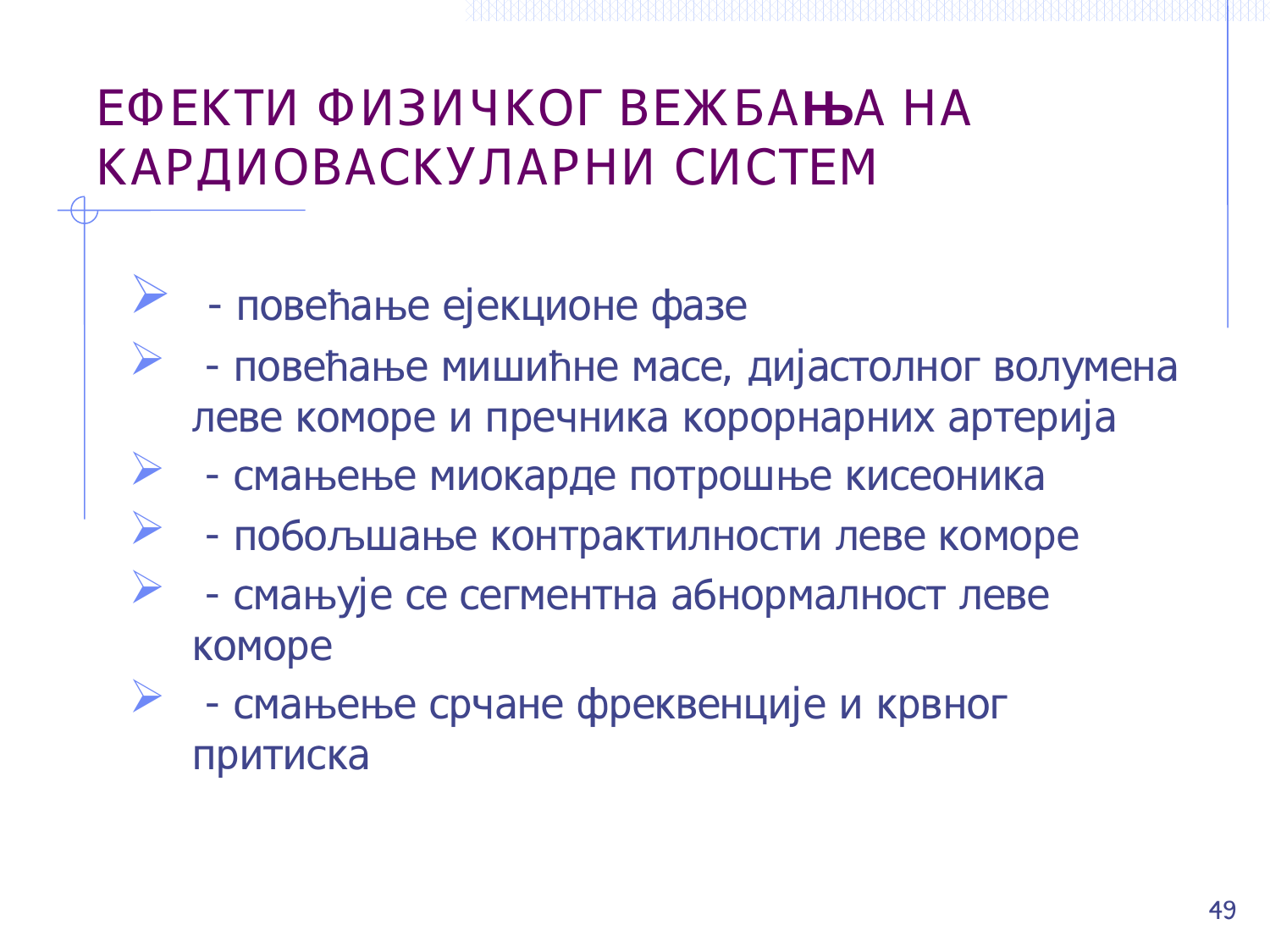

# ЕФЕКТИ ФИЗИЧКОГ ВЕЖБАЊА НА          КАРДИОВАСКУЛАРНИ СИСТЕМ
 - повећање ејекционе фазе
 - повећање мишићне масе, дијастолног волумена леве коморе и пречника корорнарних артерија
 - смањење миокарде потрошње кисеоника
 - побољшање контрактилности леве коморе
 - смањује се сегментна абнормалност леве коморе
 - смањење срчане фреквенције и крвног притиска

49